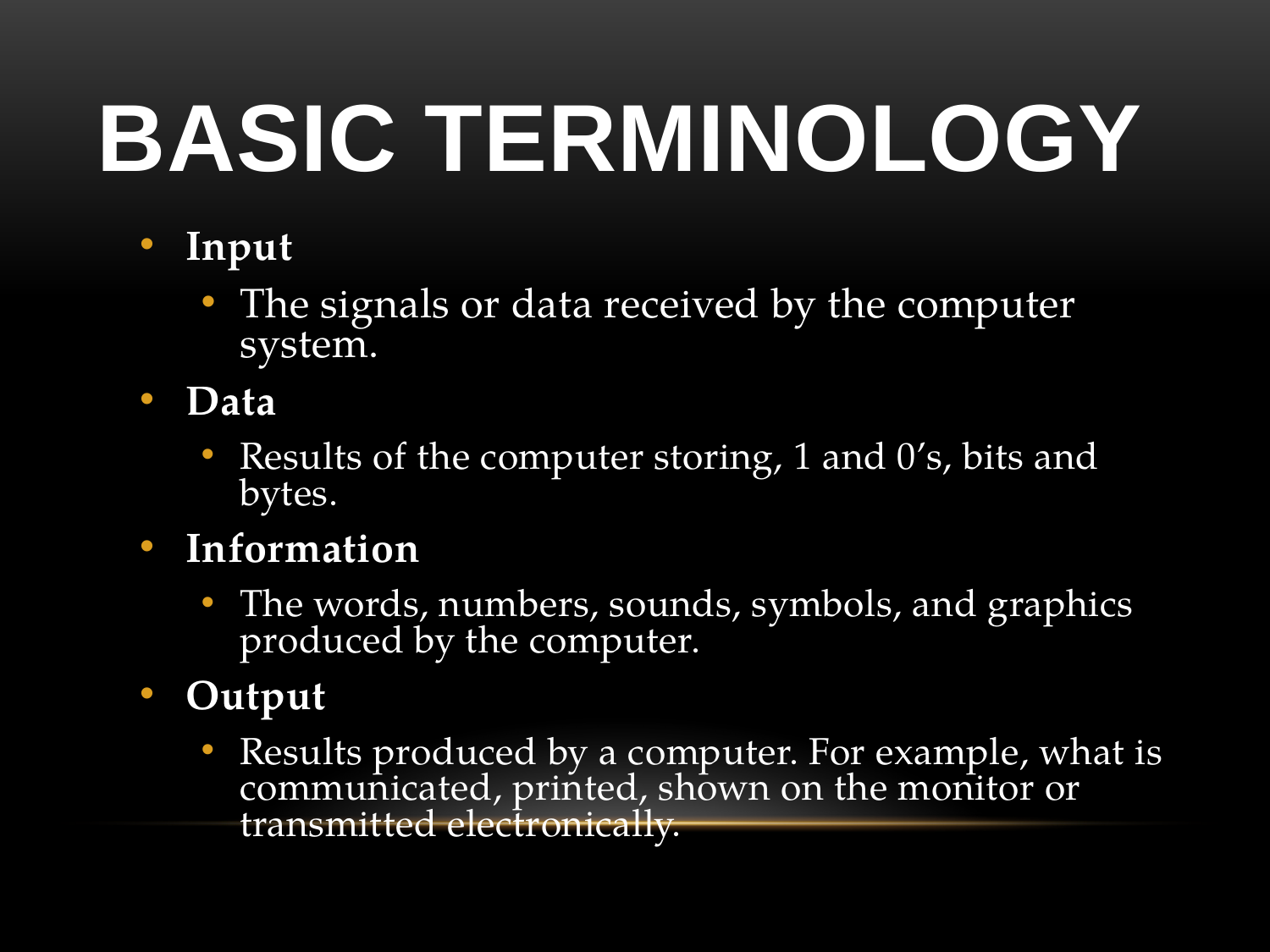

# Basic Terminology
Input
The signals or data received by the computer system.
Data
Results of the computer storing, 1 and 0’s, bits and bytes.
Information
The words, numbers, sounds, symbols, and graphics produced by the computer.
Output
Results produced by a computer. For example, what is communicated, printed, shown on the monitor or transmitted electronically.